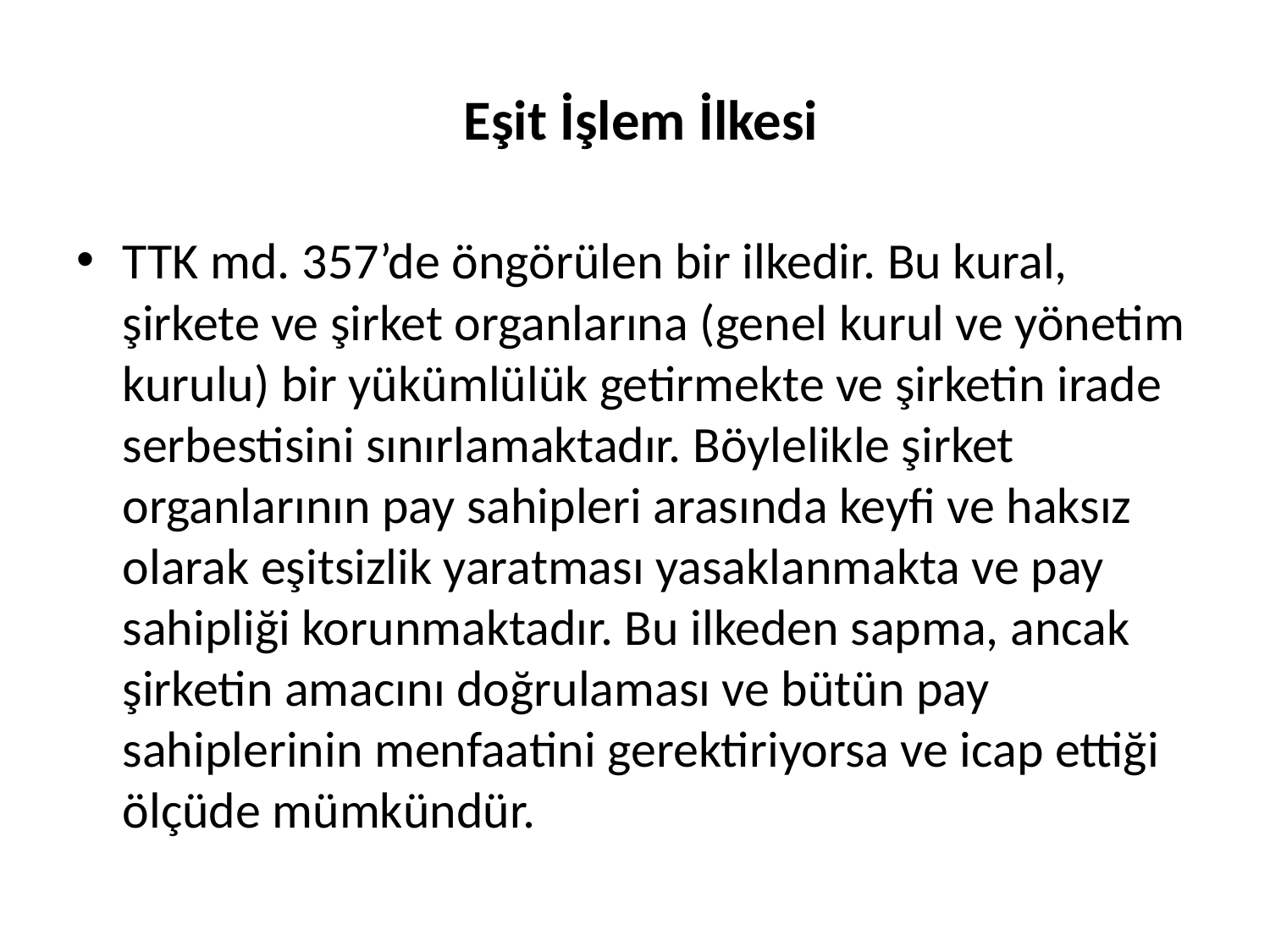

# Eşit İşlem İlkesi
TTK md. 357’de öngörülen bir ilkedir. Bu kural, şirkete ve şirket organlarına (genel kurul ve yönetim kurulu) bir yükümlülük getirmekte ve şirketin irade serbestisini sınırlamaktadır. Böylelikle şirket organlarının pay sahipleri arasında keyfi ve haksız olarak eşitsizlik yaratması yasaklanmakta ve pay sahipliği korunmaktadır. Bu ilkeden sapma, ancak şirketin amacını doğrulaması ve bütün pay sahiplerinin menfaatini gerektiriyorsa ve icap ettiği ölçüde mümkündür.